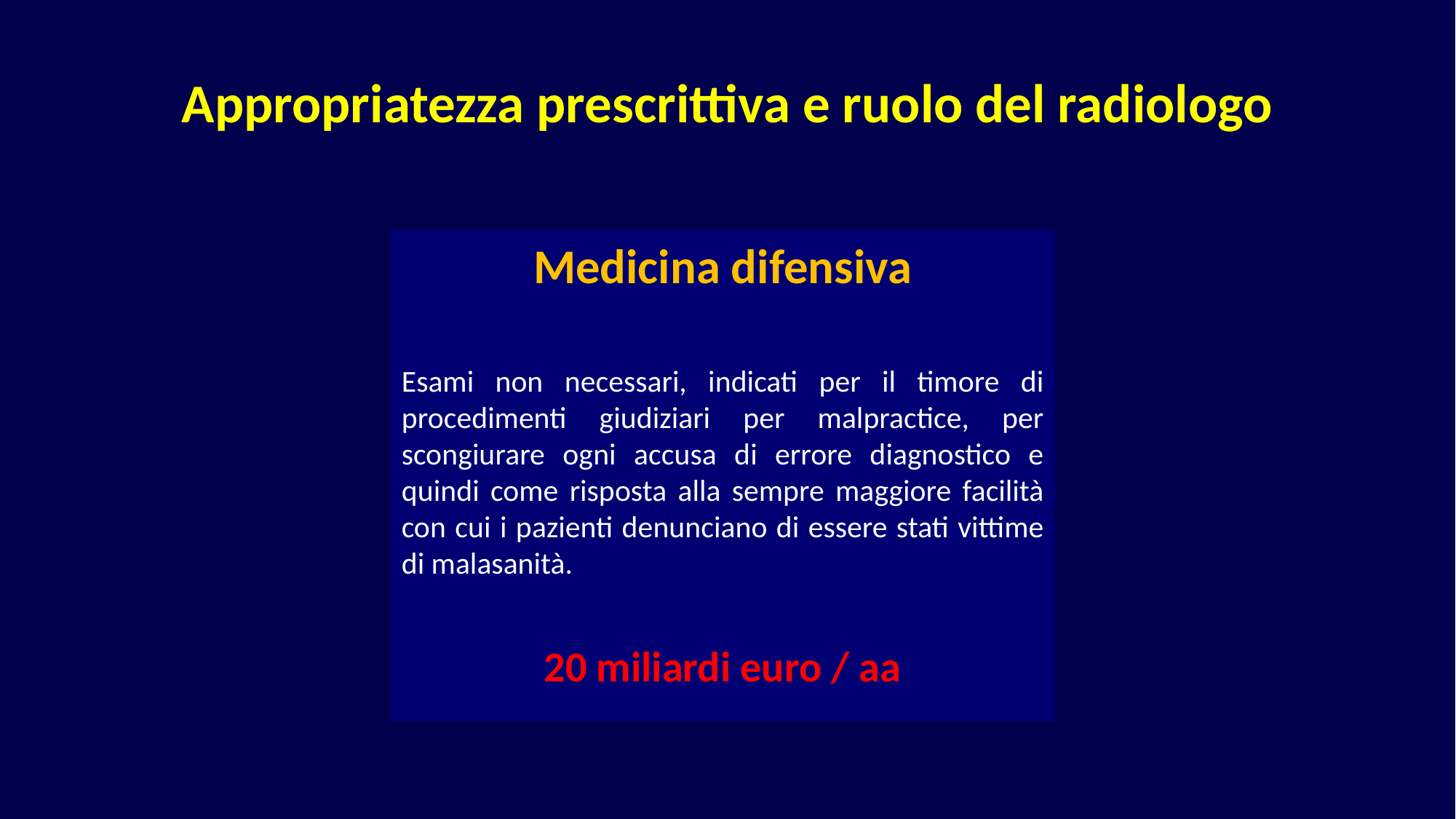

# Appropriatezza prescrittiva e ruolo del radiologo
Medicina difensiva

Esami non necessari, indicati per il timore di procedimenti giudiziari per malpractice, per scongiurare ogni accusa di errore diagnostico e quindi come risposta alla sempre maggiore facilità con cui i pazienti denunciano di essere stati vittime di malasanità.

20 miliardi euro / aa